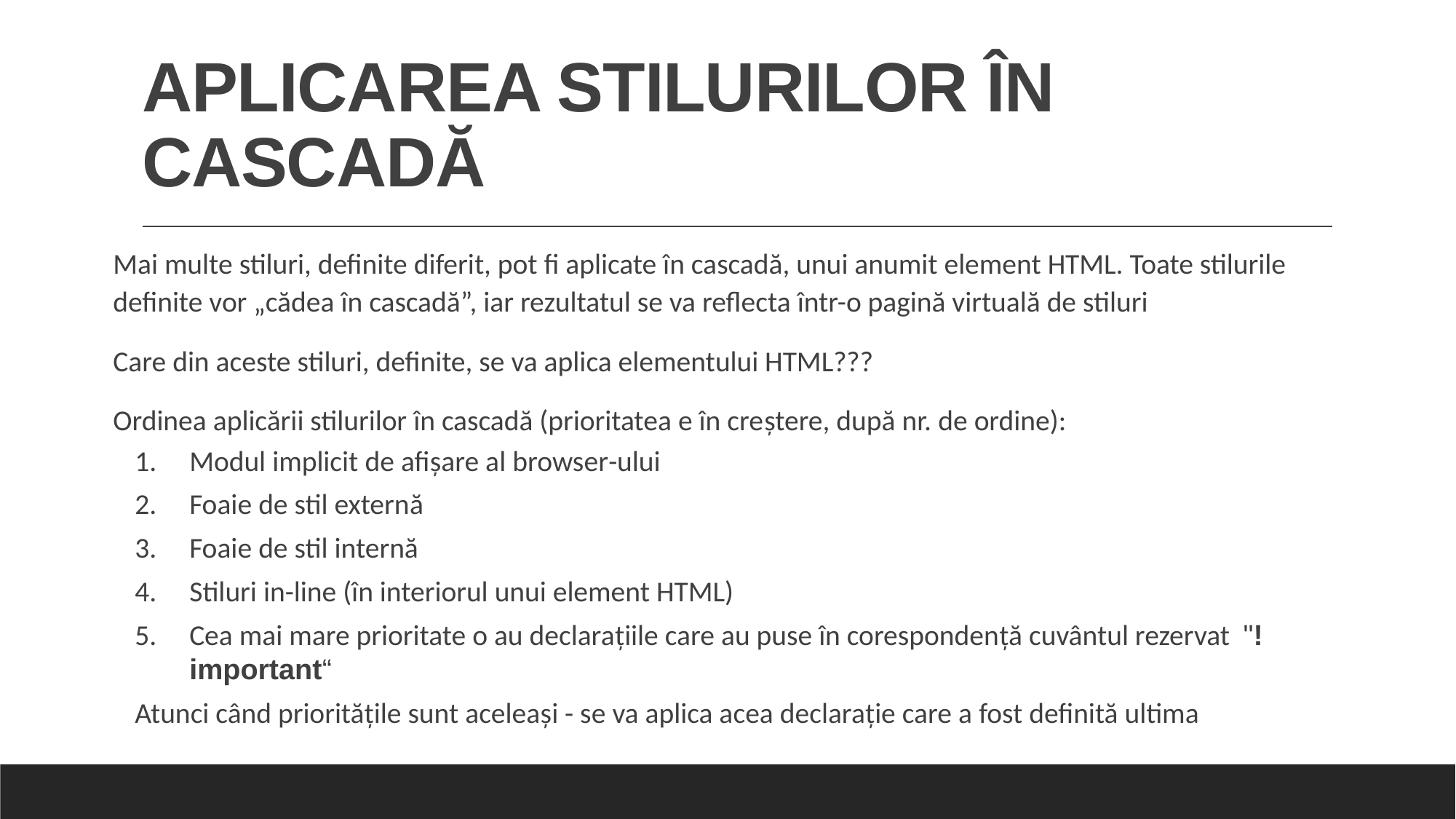

# APLICAREA STILURILOR ÎN CASCADĂ
Mai multe stiluri, definite diferit, pot fi aplicate în cascadă, unui anumit element HTML. Toate stilurile definite vor „cădea în cascadă”, iar rezultatul se va reflecta într-o pagină virtuală de stiluri
Care din aceste stiluri, definite, se va aplica elementului HTML???
Ordinea aplicării stilurilor în cascadă (prioritatea e în creştere, după nr. de ordine):
Modul implicit de afişare al browser-ului
Foaie de stil externă
Foaie de stil internă
Stiluri in-line (în interiorul unui element HTML)
Cea mai mare prioritate o au declaraţiile care au puse în corespondenţă cuvântul rezervat  "!important“
Atunci când priorităţile sunt aceleaşi - se va aplica acea declaraţie care a fost definită ultima